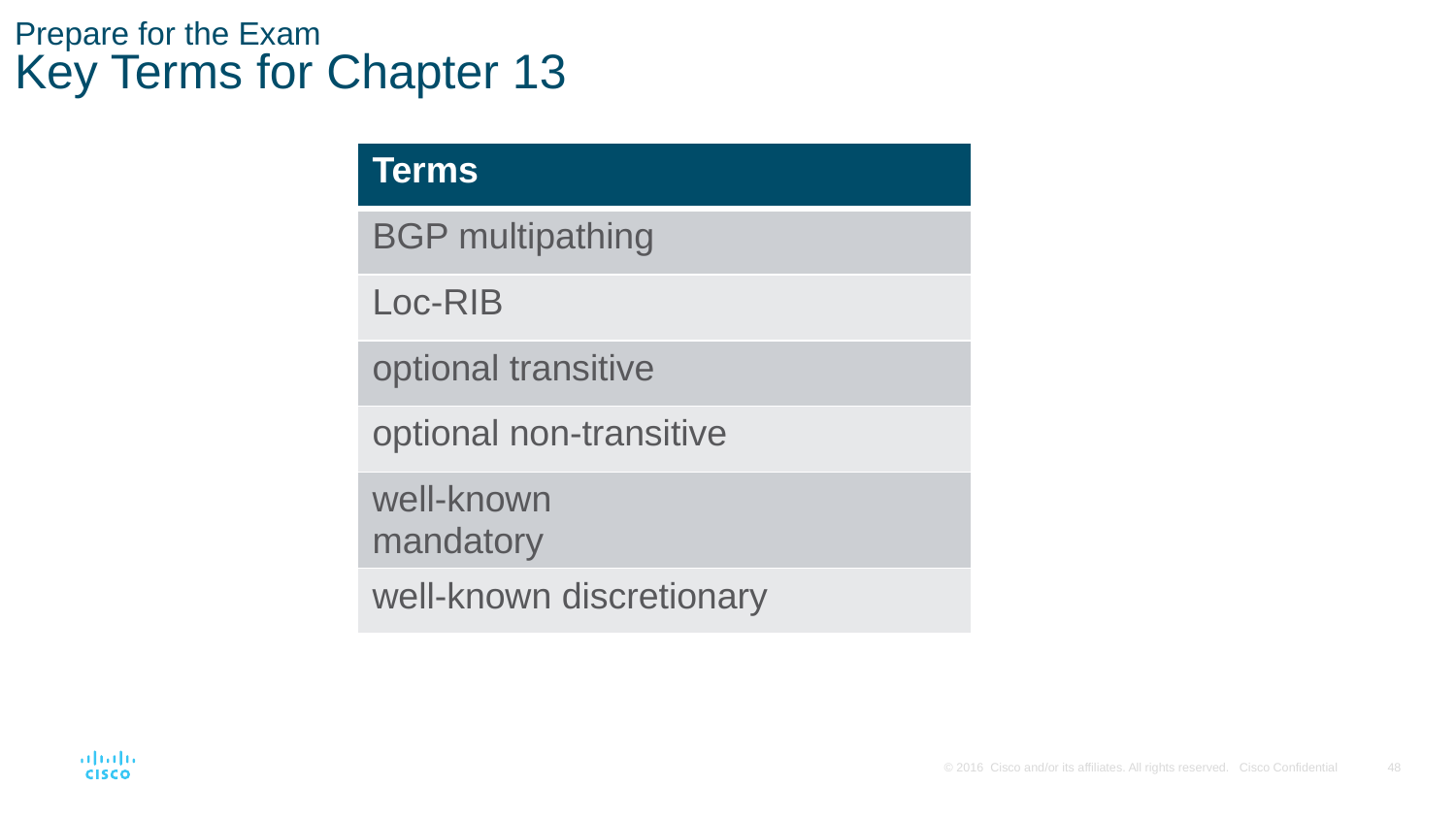

# Prepare for the Exam Key Terms for Chapter 13
| Terms |
| --- |
| BGP multipathing |
| Loc-RIB |
| optional transitive |
| optional non-transitive |
| well-known mandatory |
| well-known discretionary |